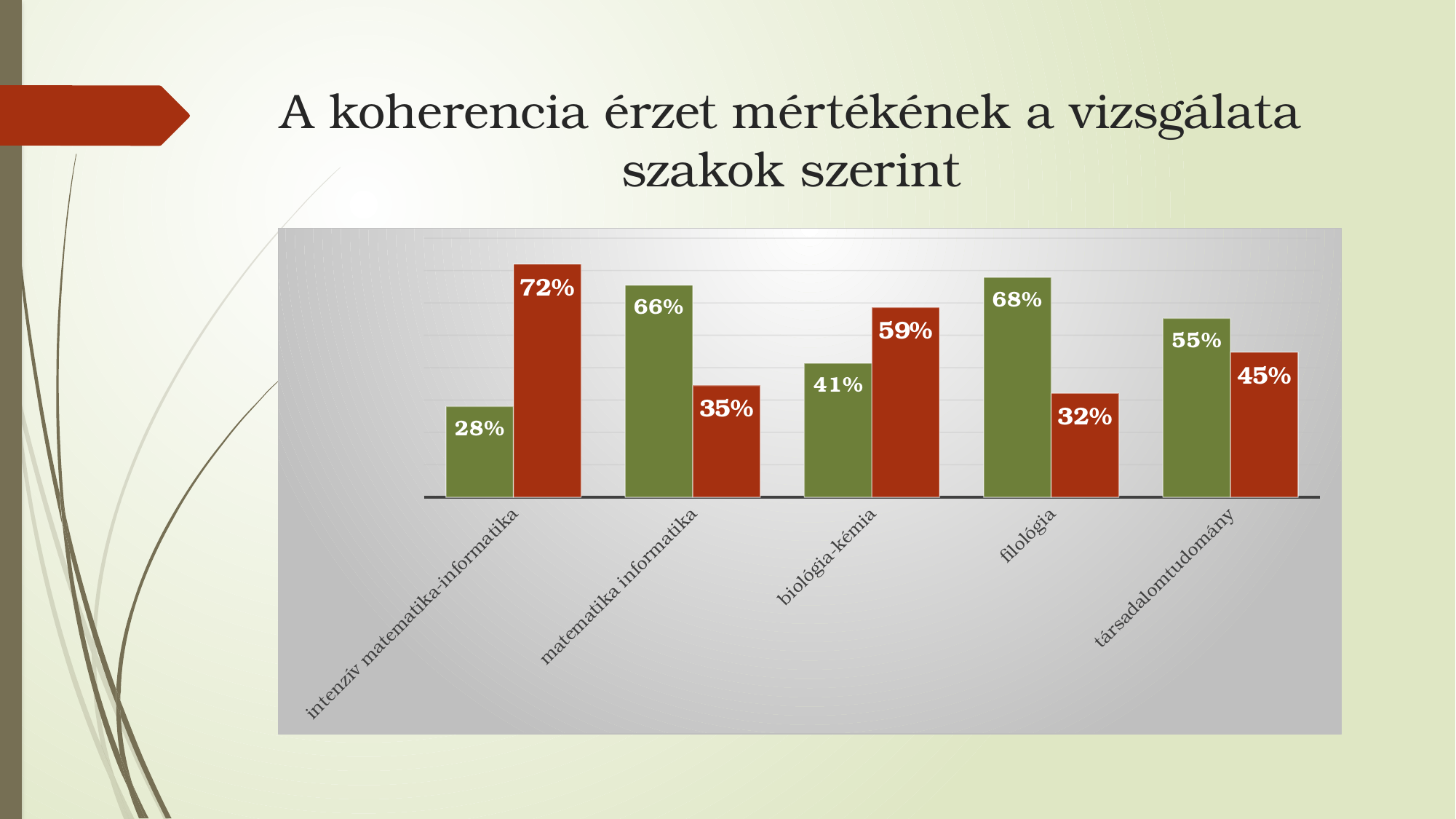

# A koherencia érzet mértékének a vizsgálata szakok szerint

### Chart

| Category | átlag alatti | átlag feletti |
|---|---|---|
| intenzív matematika-informatika | 0.28 | 0.72 |
| matematika informatika | 0.655 | 0.345 |
| biológia-kémia | 0.414 | 0.586 |
| filológia | 0.679 | 0.321 |
| társadalomtudomány | 0.552 | 0.448 |